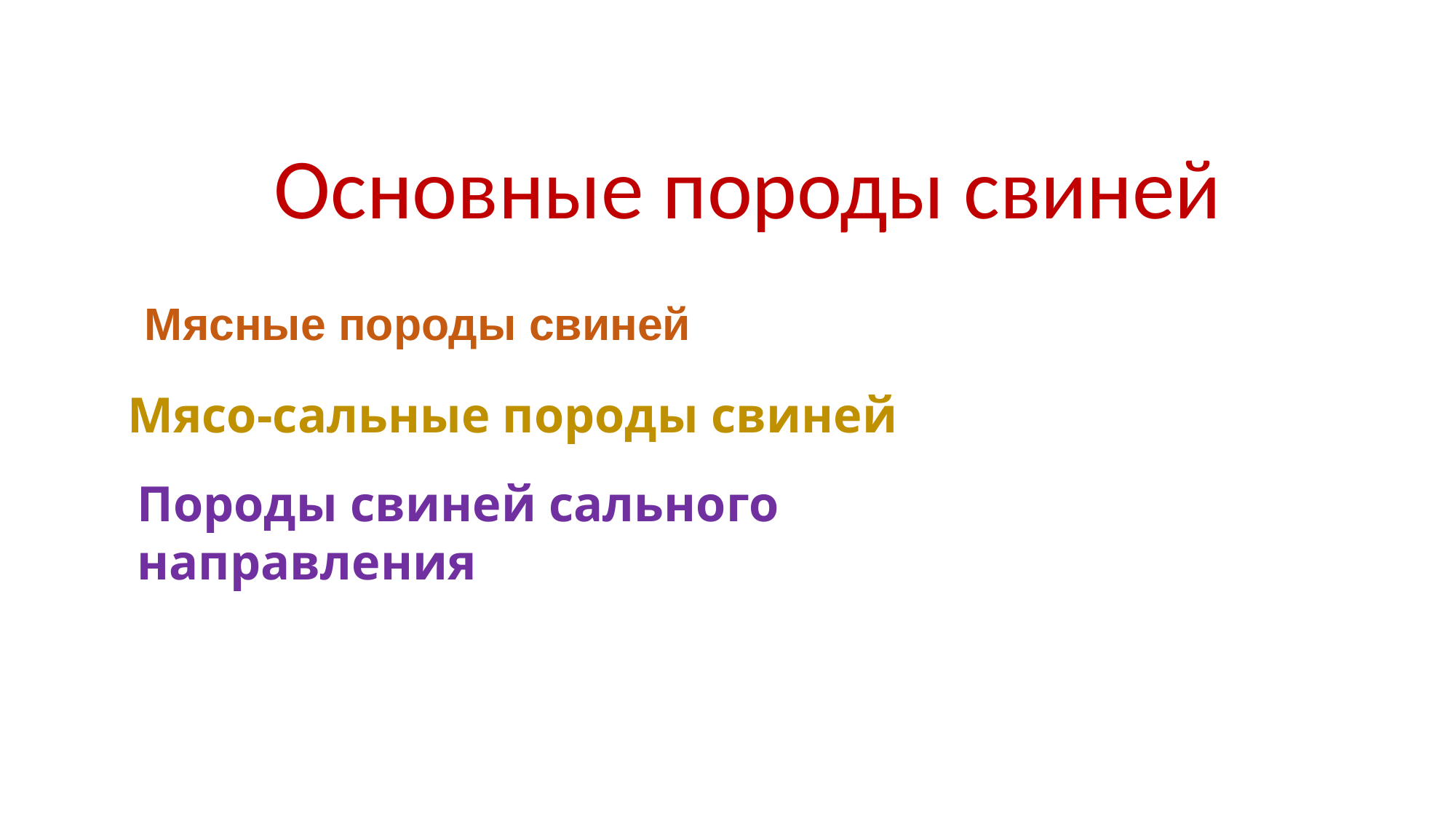

# Основные породы свиней
Мясные породы свиней

Мясо-сальные породы свиней
Породы свиней сального направления